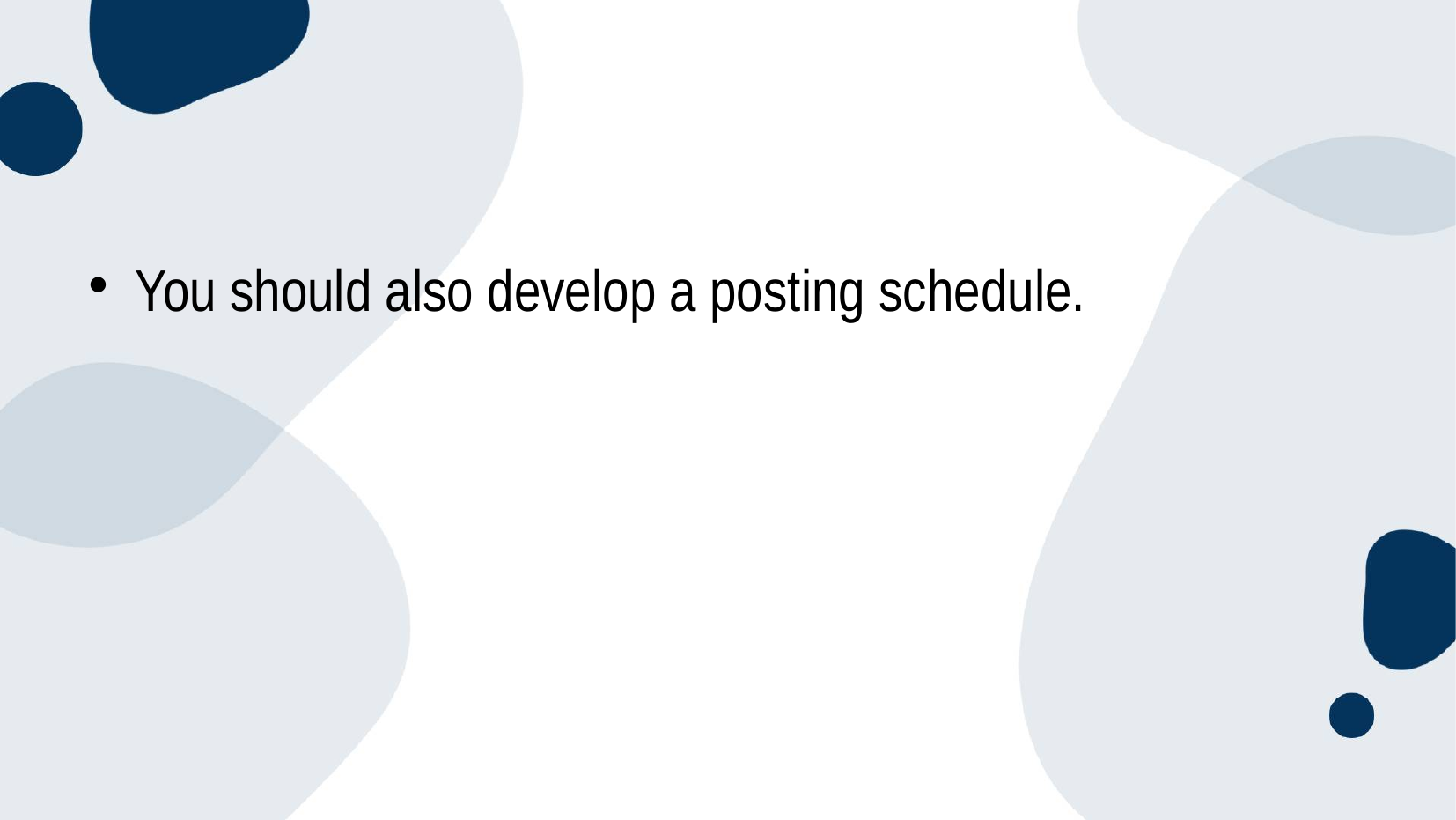

You should also develop a posting schedule.